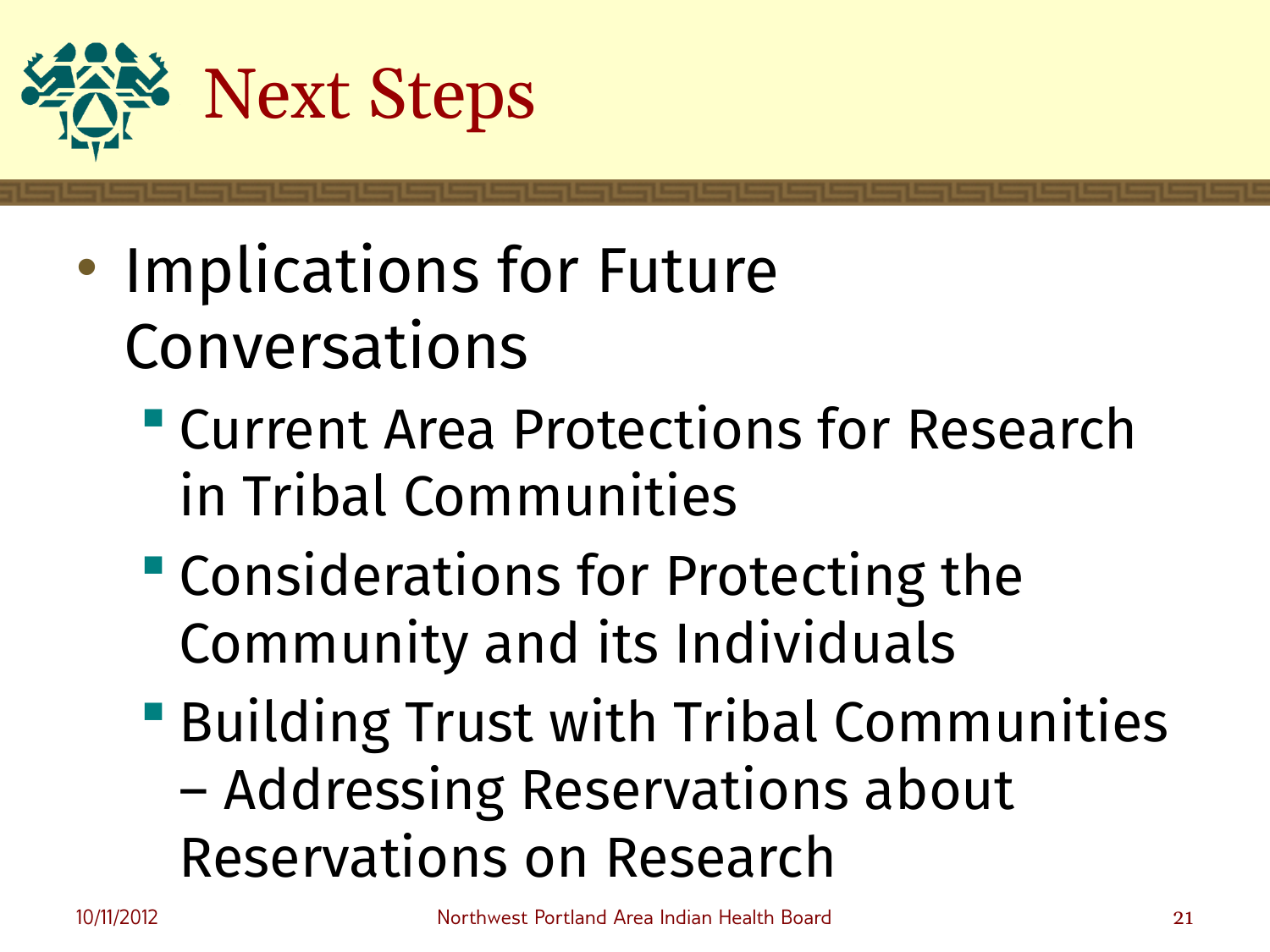

# Next Steps
Implications for Future Conversations
Current Area Protections for Research in Tribal Communities
Considerations for Protecting the Community and its Individuals
Building Trust with Tribal Communities – Addressing Reservations about Reservations on Research

10/11/2012
Northwest Portland Area Indian Health Board
21